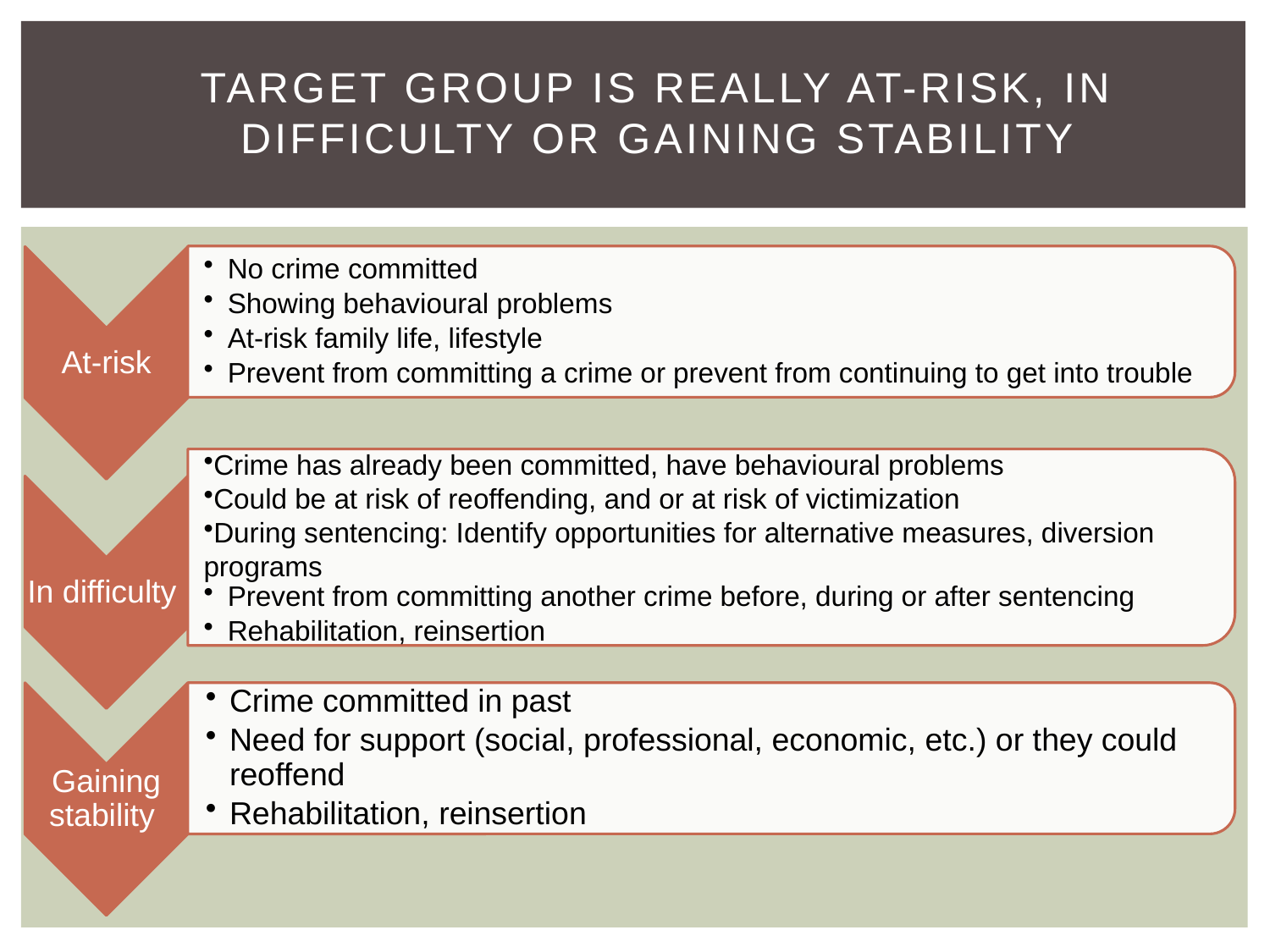

# Target group is really AT-RISK, IN DIFFICULTY or GAINING STABILITY

At-risk
No crime committed
Showing behavioural problems
At-risk family life, lifestyle
Prevent from committing a crime or prevent from continuing to get into trouble
In difficulty
Crime has already been committed, have behavioural problems
Could be at risk of reoffending, and or at risk of victimization
During sentencing: Identify opportunities for alternative measures, diversion programs
Prevent from committing another crime before, during or after sentencing
Rehabilitation, reinsertion
Gaining stability
Crime committed in past
Need for support (social, professional, economic, etc.) or they could reoffend
Rehabilitation, reinsertion